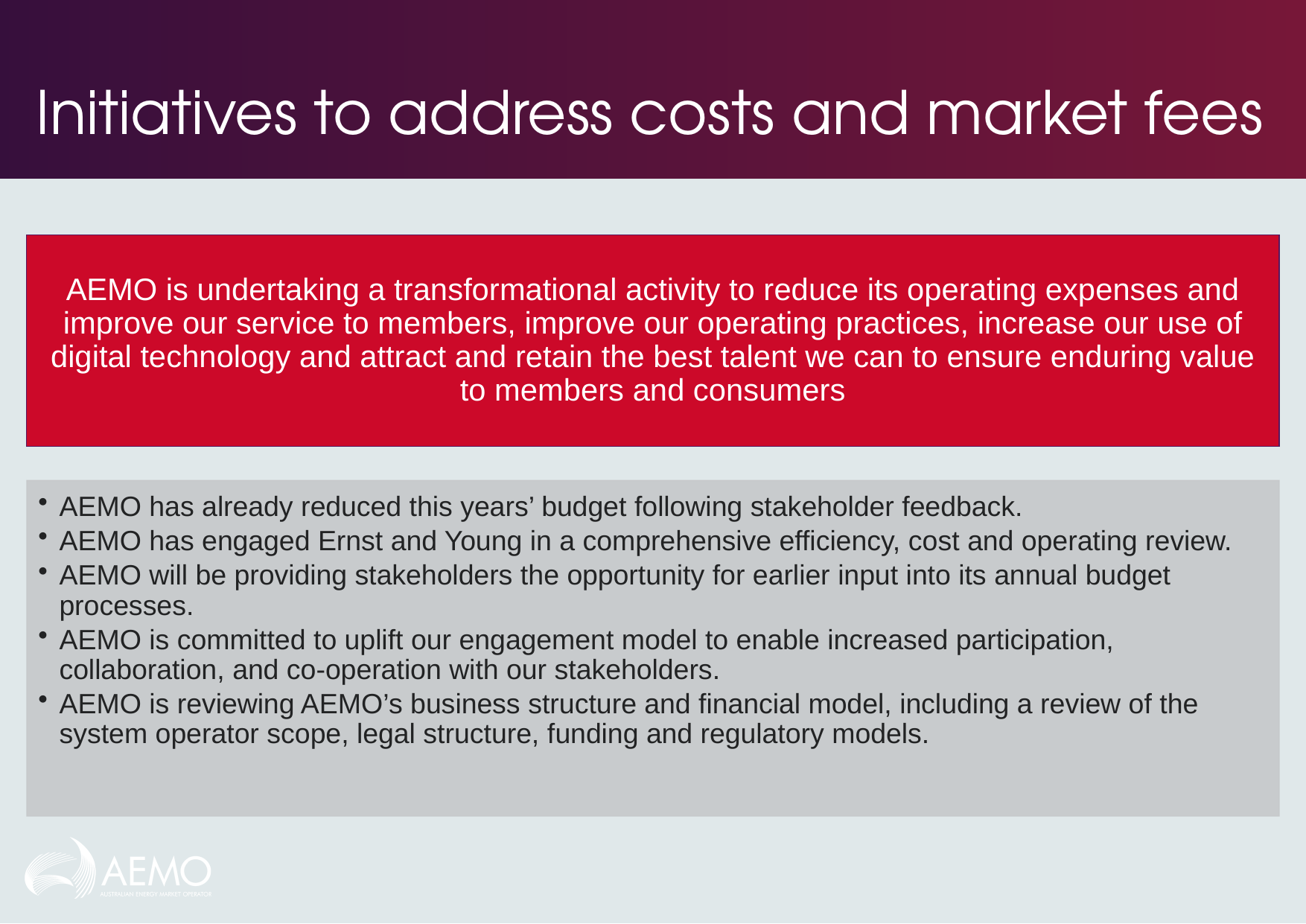

# Initiatives to address costs and market fees
AEMO is undertaking a transformational activity to reduce its operating expenses and improve our service to members, improve our operating practices, increase our use of digital technology and attract and retain the best talent we can to ensure enduring value to members and consumers
AEMO has already reduced this years’ budget following stakeholder feedback.
AEMO has engaged Ernst and Young in a comprehensive efficiency, cost and operating review.
AEMO will be providing stakeholders the opportunity for earlier input into its annual budget processes.
AEMO is committed to uplift our engagement model to enable increased participation, collaboration, and co-operation with our stakeholders.
AEMO is reviewing AEMO’s business structure and financial model, including a review of the system operator scope, legal structure, funding and regulatory models.